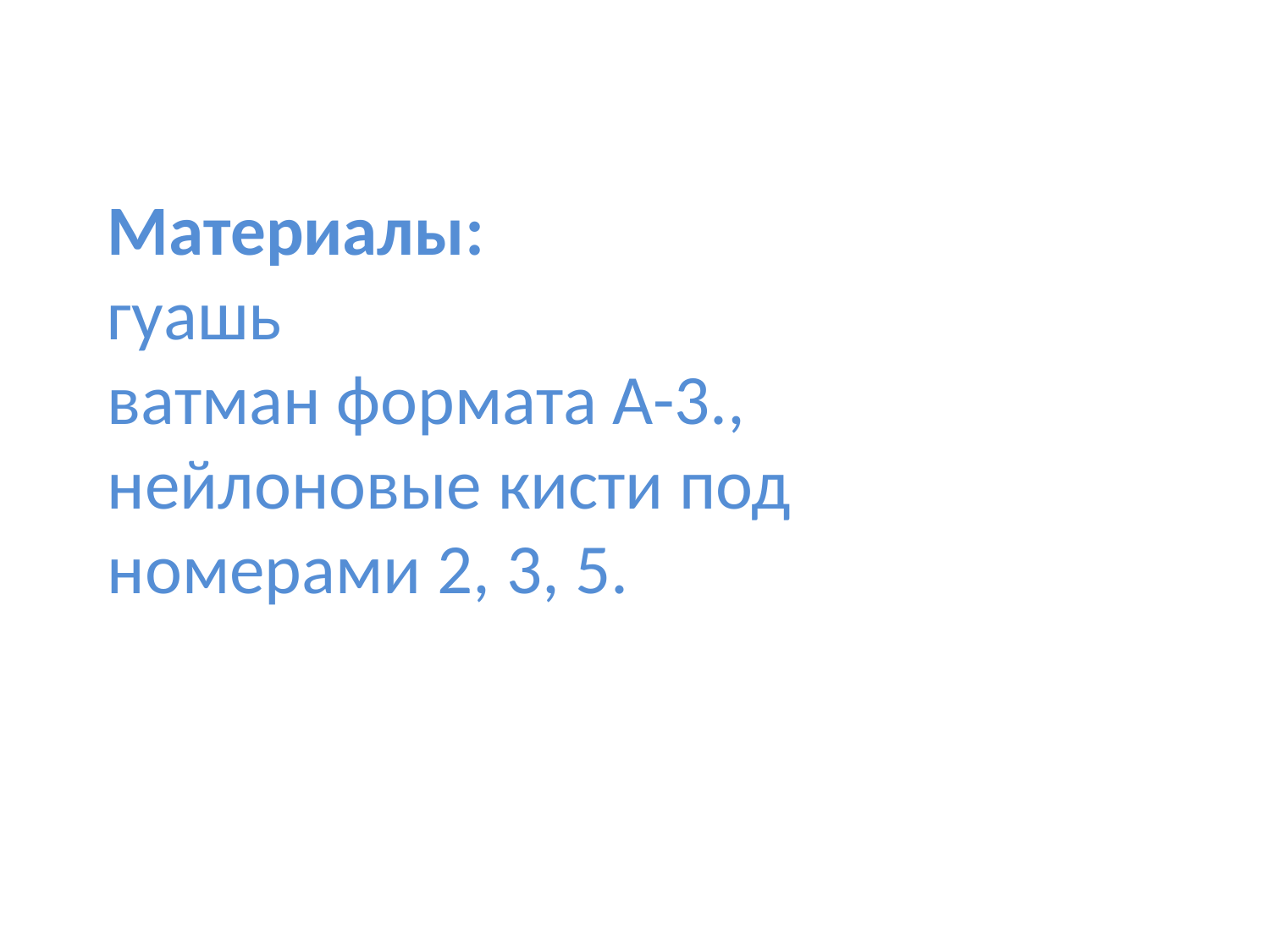

Материалы:
гуашь
ватман формата А-3.,
нейлоновые кисти под номерами 2, 3, 5.